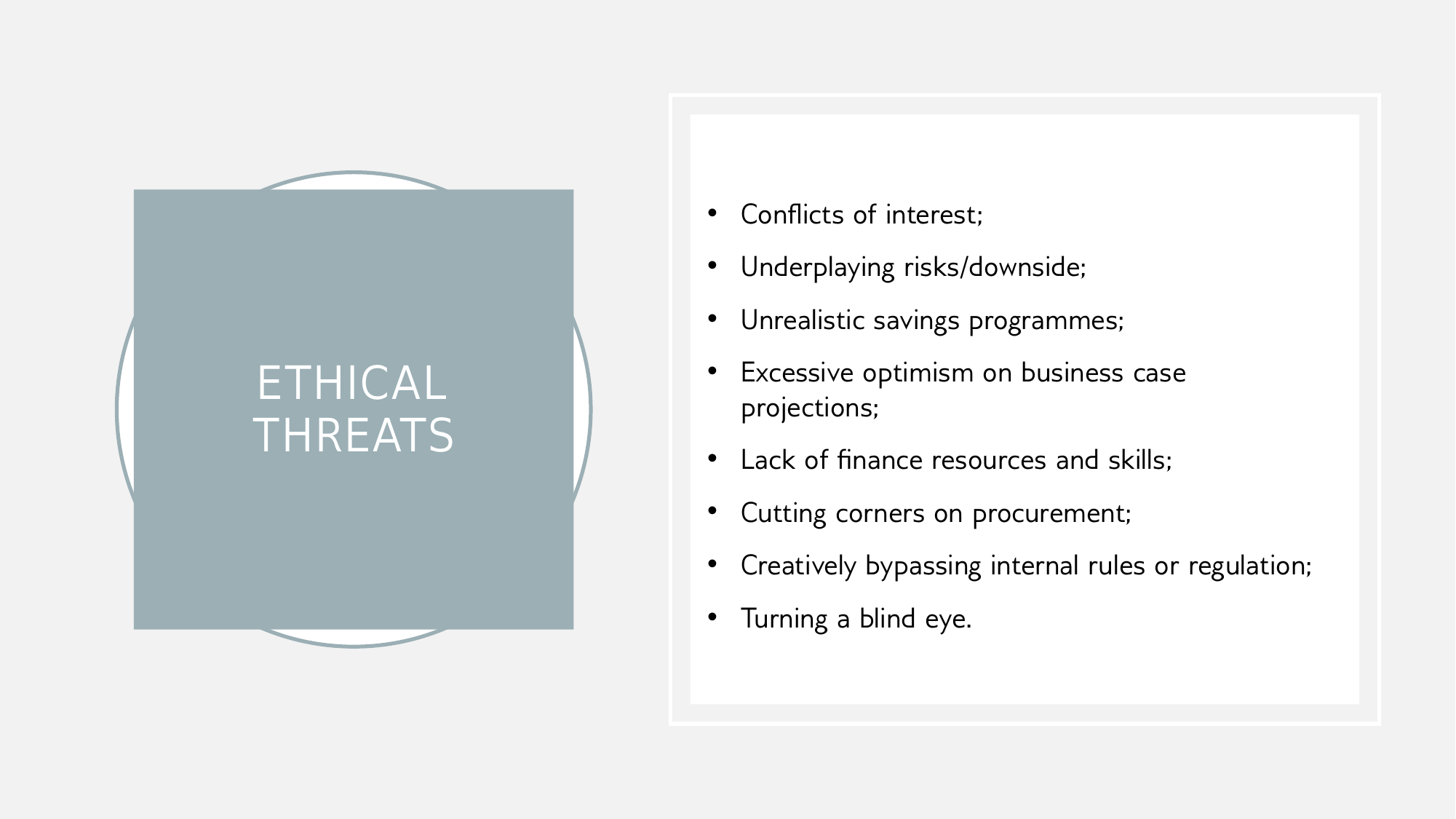

# ETHICAL threats
Conflicts of interest;
Underplaying risks/downside;
Unrealistic savings programmes;
Excessive optimism on business case projections;
Lack of finance resources and skills;
Cutting corners on procurement;
Creatively bypassing internal rules or regulation;
Turning a blind eye.